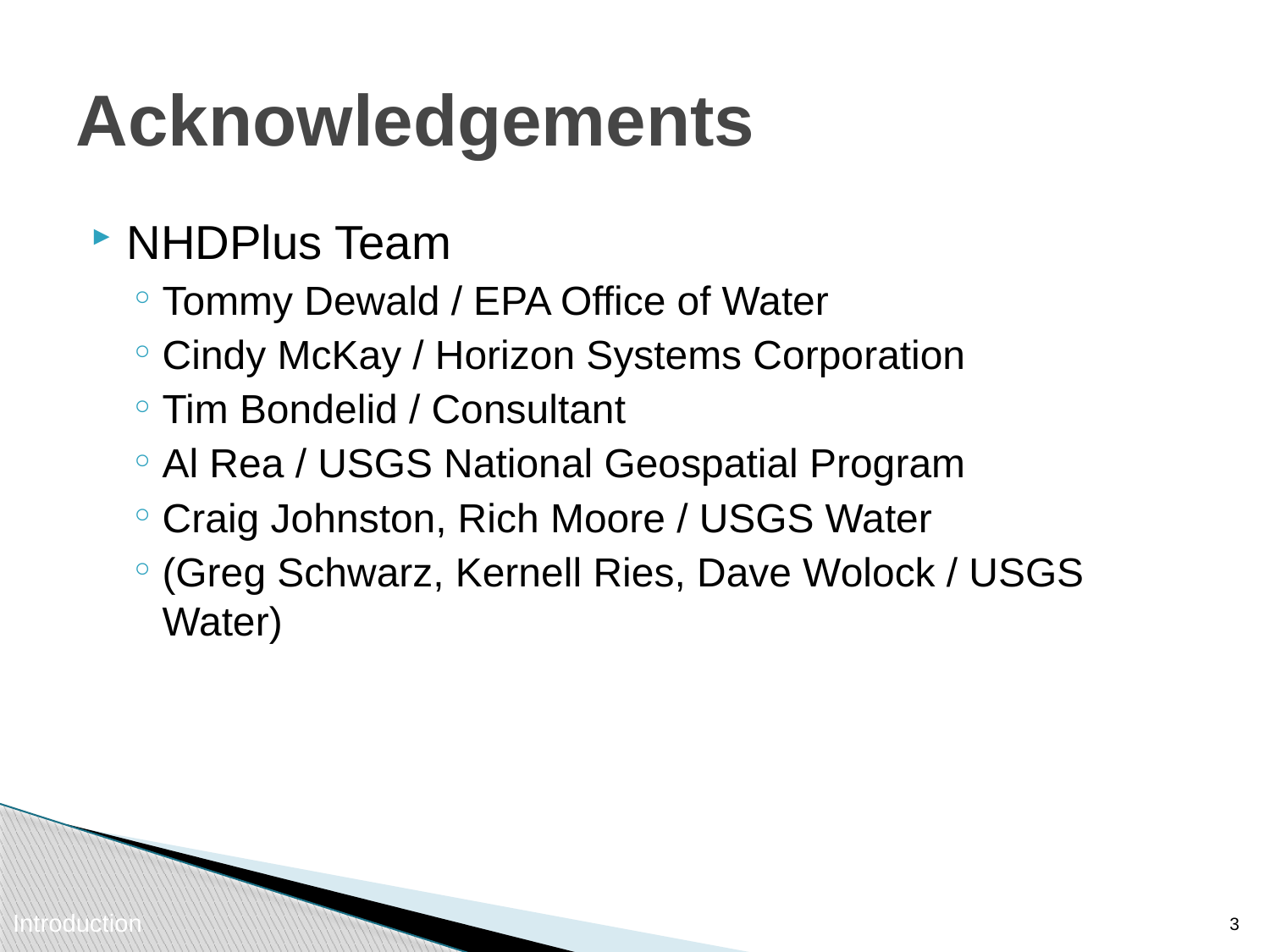

# Acknowledgements
NHDPlus Team
Tommy Dewald / EPA Office of Water
Cindy McKay / Horizon Systems Corporation
Tim Bondelid / Consultant
Al Rea / USGS National Geospatial Program
Craig Johnston, Rich Moore / USGS Water
(Greg Schwarz, Kernell Ries, Dave Wolock / USGS Water)

3
Introduction